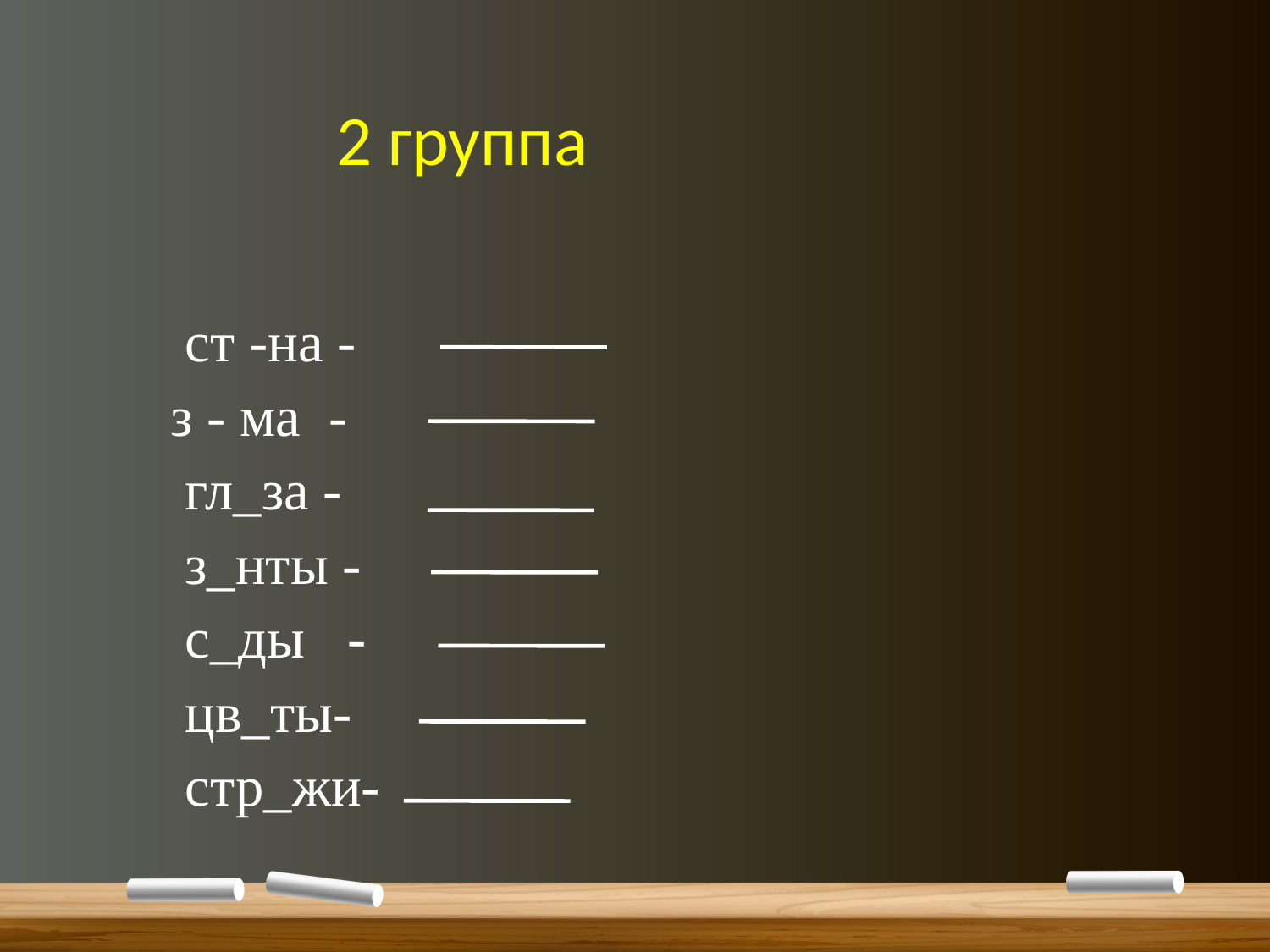

# 2 группа

      ст -на -
     з - ма  -
      гл_за -
      з_нты -
      с_ды   -
      цв_ты-
      стр_жи-